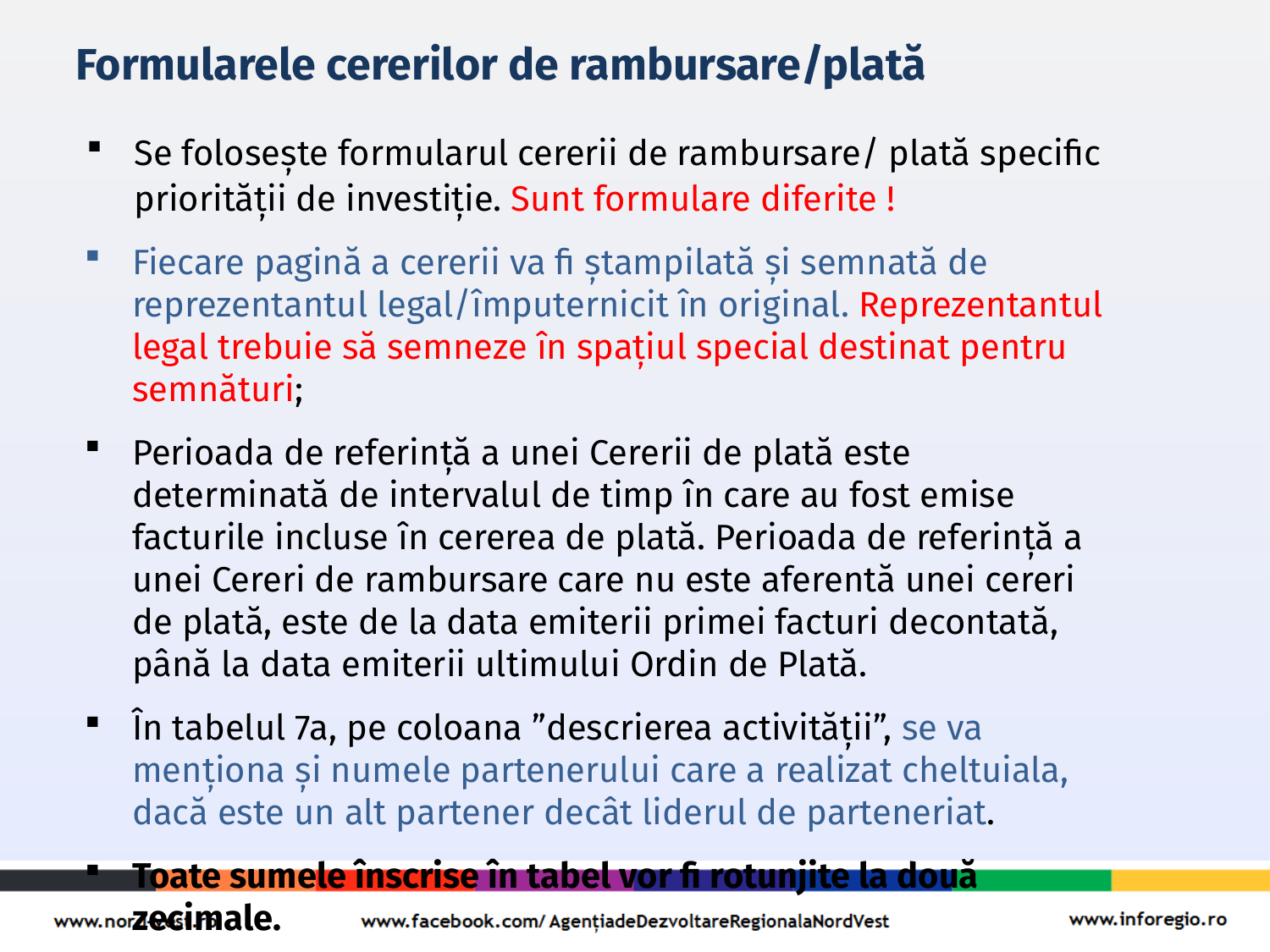

# Formularele cererilor de rambursare/plată
Se folosește formularul cererii de rambursare/ plată specific priorității de investiție. Sunt formulare diferite !
Fiecare pagină a cererii va fi ștampilată și semnată de reprezentantul legal/împuternicit în original. Reprezentantul legal trebuie să semneze în spațiul special destinat pentru semnături;
Perioada de referință a unei Cererii de plată este determinată de intervalul de timp în care au fost emise facturile incluse în cererea de plată. Perioada de referință a unei Cereri de rambursare care nu este aferentă unei cereri de plată, este de la data emiterii primei facturi decontată, până la data emiterii ultimului Ordin de Plată.
În tabelul 7a, pe coloana ”descrierea activității”, se va menționa și numele partenerului care a realizat cheltuiala, dacă este un alt partener decât liderul de parteneriat.
Toate sumele înscrise în tabel vor fi rotunjite la două zecimale.
Tabelul 7b se detaliază la nivel de linie bugetară